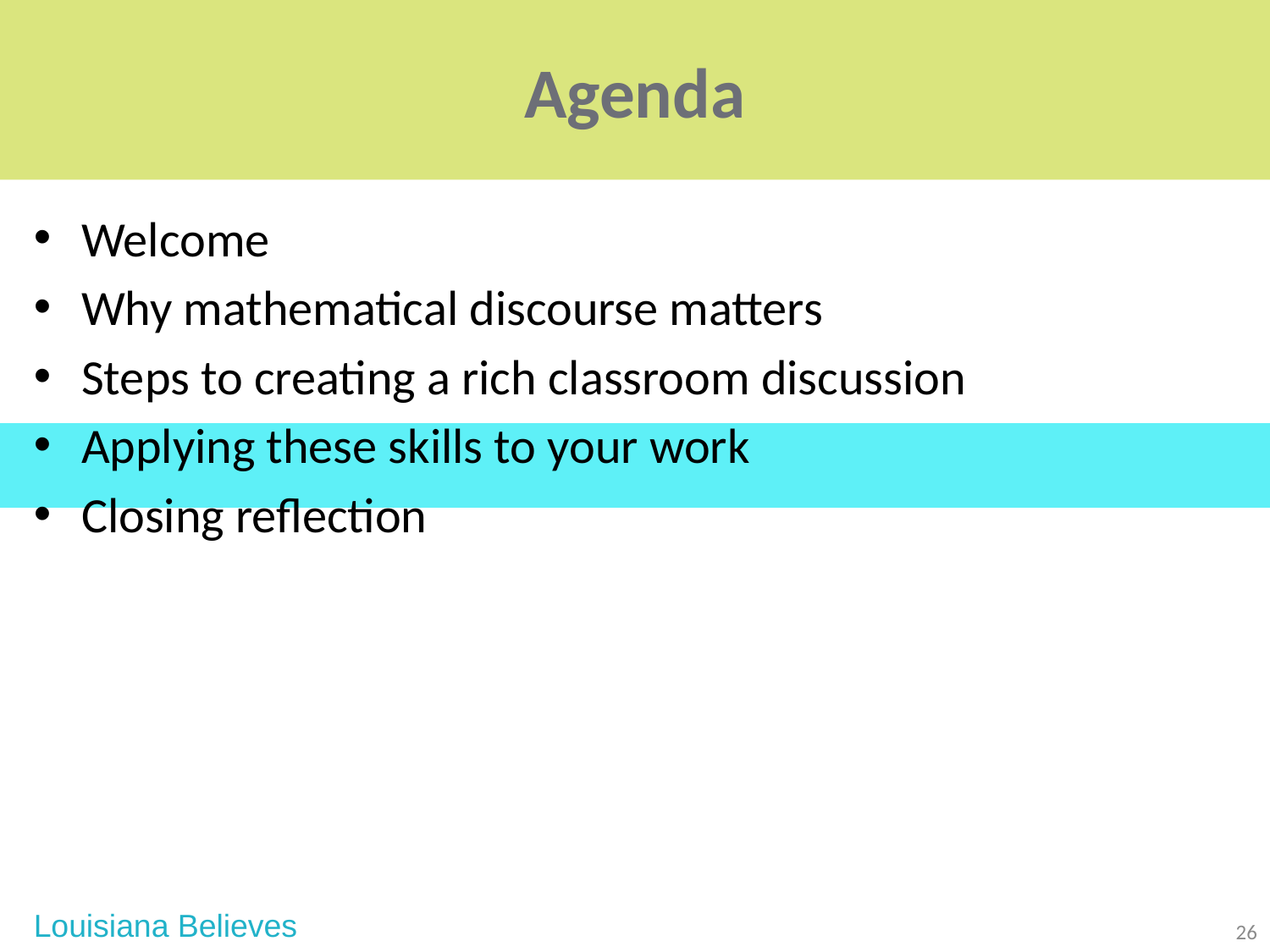

# Agenda
Welcome
Why mathematical discourse matters
Steps to creating a rich classroom discussion
Applying these skills to your work
Closing reflection

Louisiana Believes
26